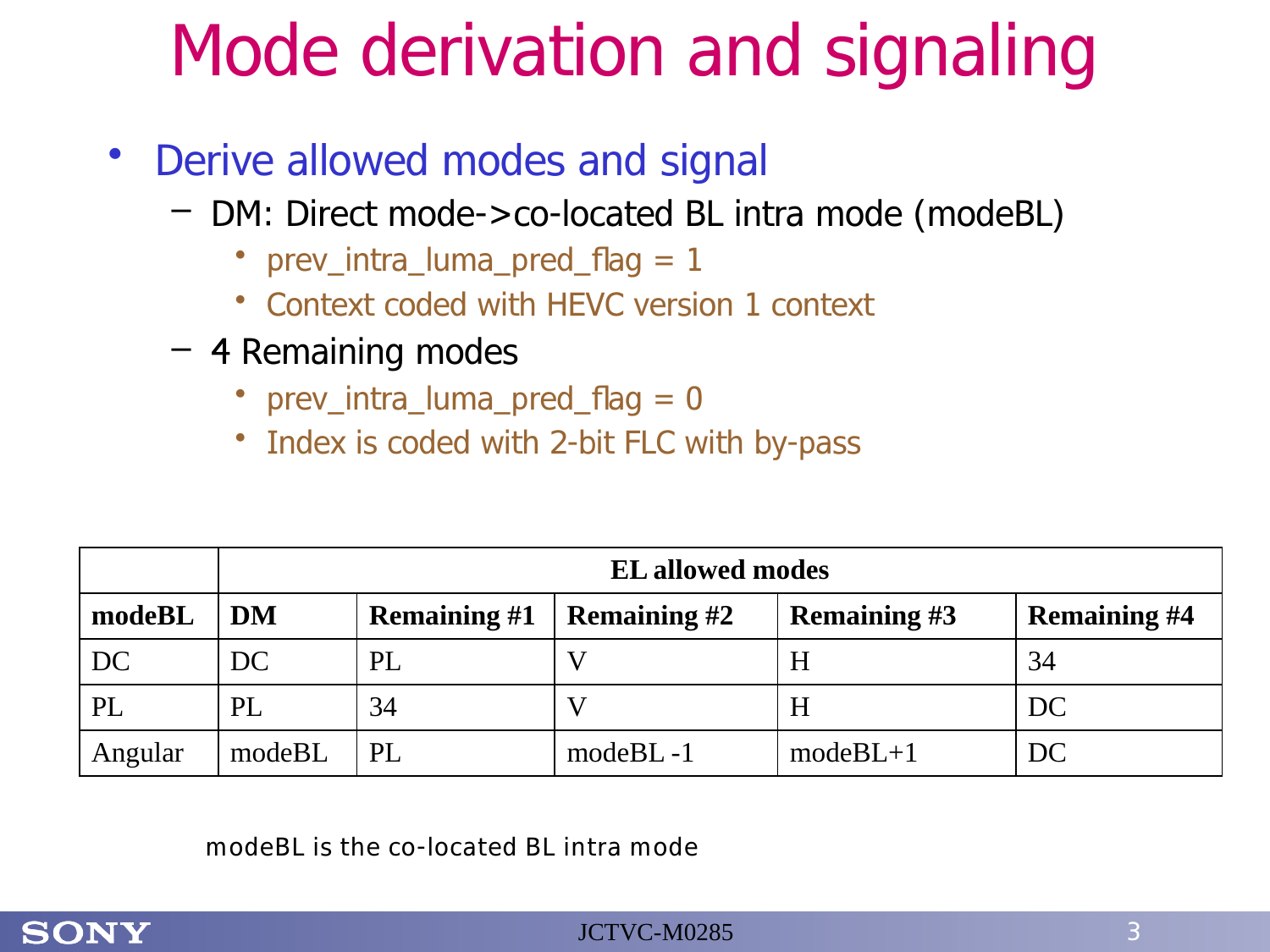

# Mode derivation and signaling
Derive allowed modes and signal
DM: Direct mode->co-located BL intra mode (modeBL)
prev_intra_luma_pred_flag = 1
Context coded with HEVC version 1 context
4 Remaining modes
prev_intra_luma_pred_flag = 0
Index is coded with 2-bit FLC with by-pass

|  | EL allowed modes |  |  |  |  |
| --- | --- | --- | --- | --- | --- |
| modeBL | DM | Remaining #1 | Remaining #2 | Remaining #3 | Remaining #4 |
| DC | DC | PL | V | H | 34 |
| PL | PL | 34 | V | H | DC |
| Angular | modeBL | PL | modeBL -1 | modeBL+1 | DC |
modeBL is the co-located BL intra mode
JCTVC-M0285
3